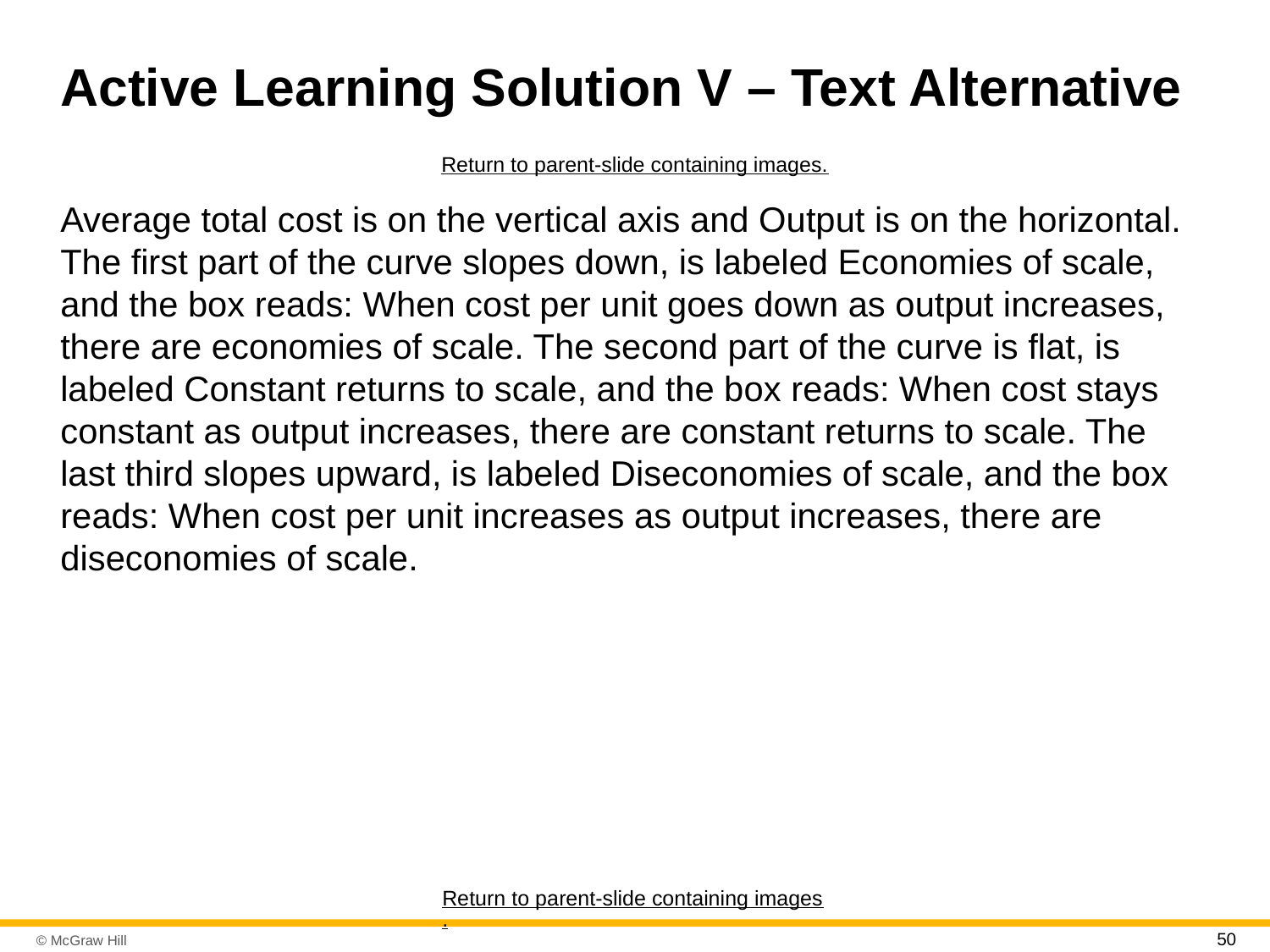

# Active Learning Solution V – Text Alternative
Return to parent-slide containing images.
Average total cost is on the vertical axis and Output is on the horizontal. The first part of the curve slopes down, is labeled Economies of scale, and the box reads: When cost per unit goes down as output increases, there are economies of scale. The second part of the curve is flat, is labeled Constant returns to scale, and the box reads: When cost stays constant as output increases, there are constant returns to scale. The last third slopes upward, is labeled Diseconomies of scale, and the box reads: When cost per unit increases as output increases, there are diseconomies of scale.
Return to parent-slide containing images.